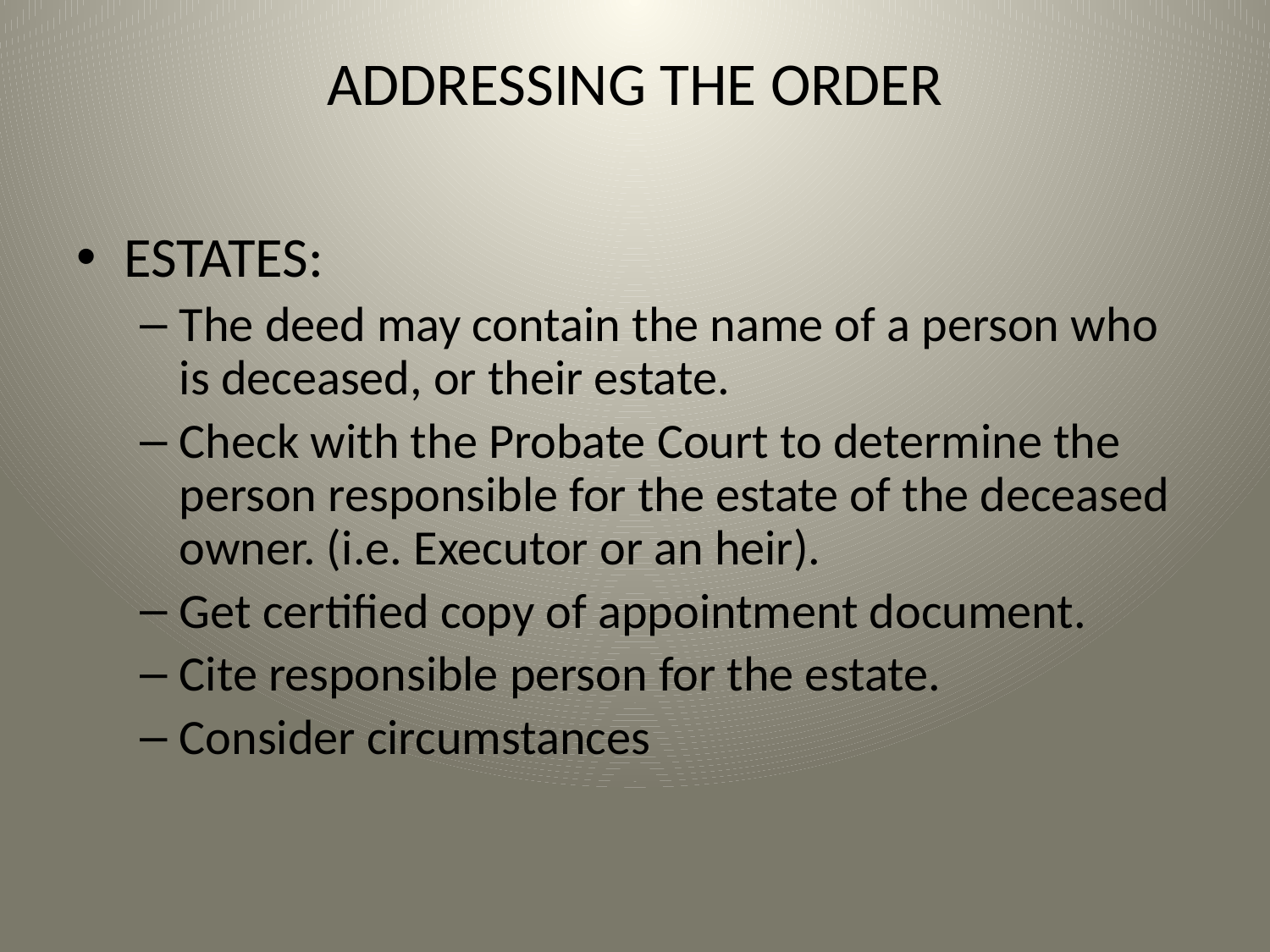

# ADDRESSING THE ORDER
ESTATES:
The deed may contain the name of a person who is deceased, or their estate.
Check with the Probate Court to determine the person responsible for the estate of the deceased owner. (i.e. Executor or an heir).
Get certified copy of appointment document.
Cite responsible person for the estate.
Consider circumstances